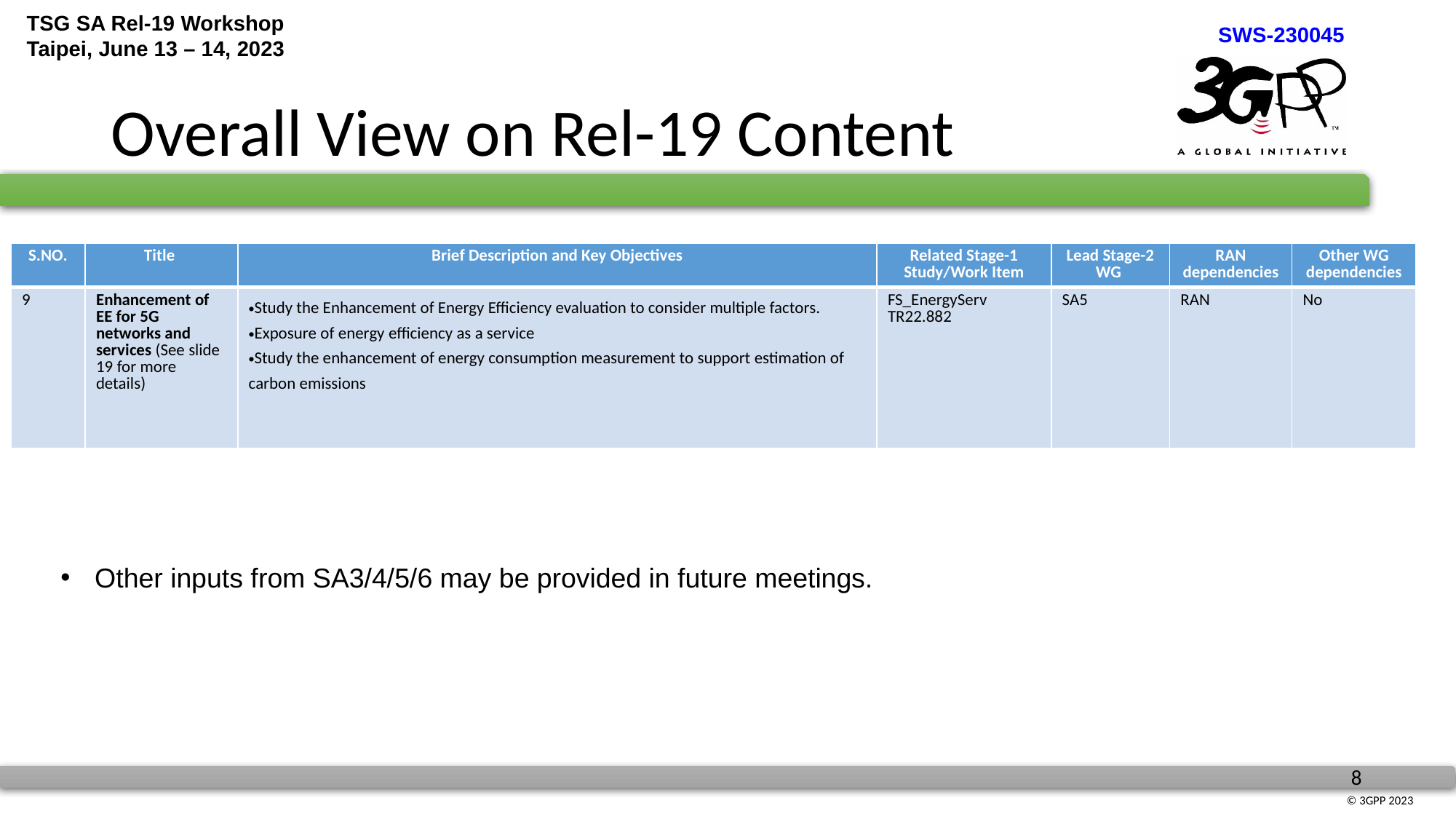

# Overall View on Rel-19 Content
| S.NO. | Title | Brief Description and Key Objectives | Related Stage-1 Study/Work Item | Lead Stage-2 WG | RAN dependencies | Other WG dependencies |
| --- | --- | --- | --- | --- | --- | --- |
| 9 | Enhancement of EE for 5G networks and services (See slide 19 for more details) | Study the Enhancement of Energy Efficiency evaluation to consider multiple factors. Exposure of energy efficiency as a service Study the enhancement of energy consumption measurement to support estimation of carbon emissions | FS\_EnergyServ TR22.882 | SA5 | RAN | No |
Other inputs from SA3/4/5/6 may be provided in future meetings.